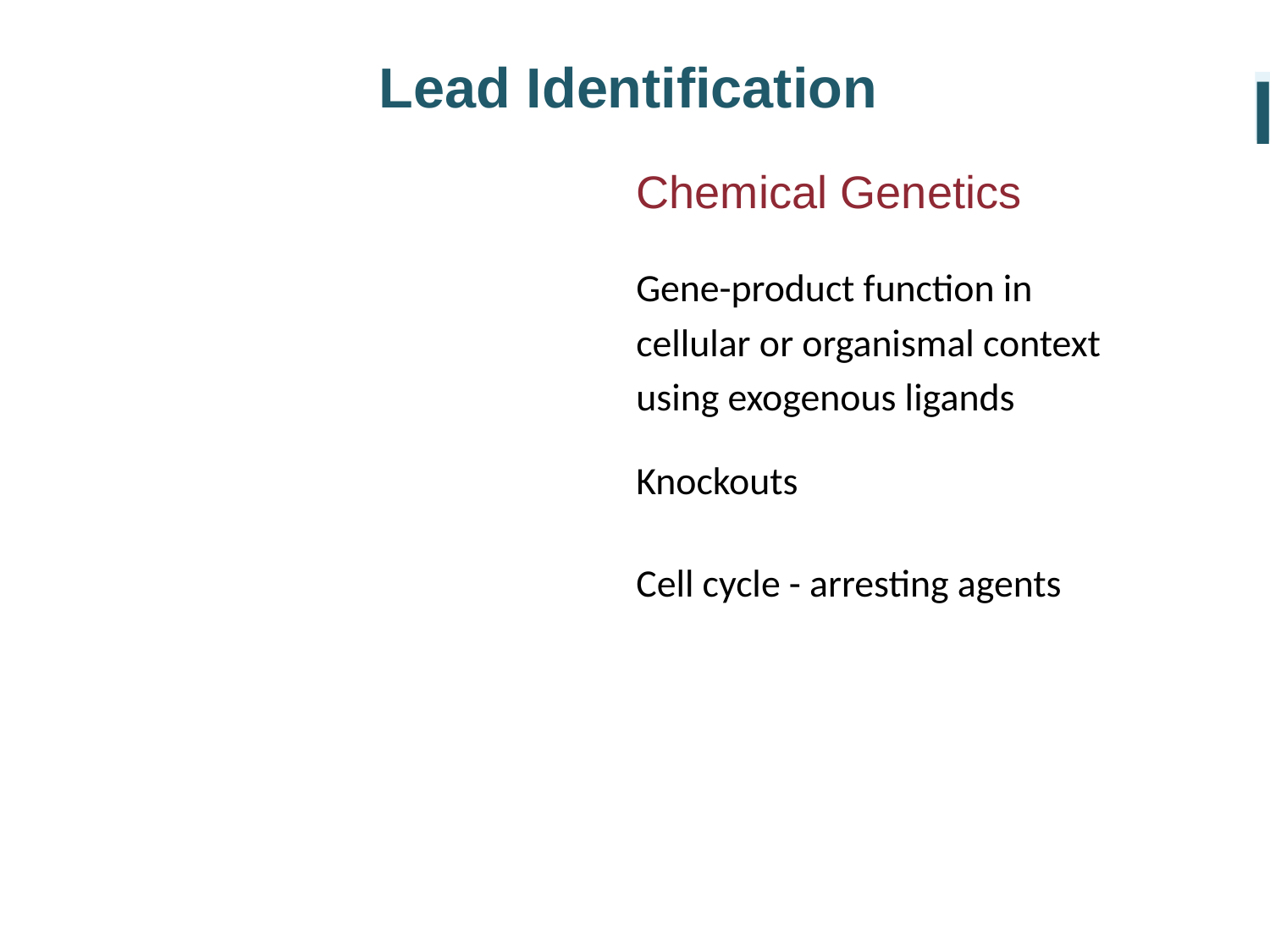

Lead Identification
I
Chemical Genetics
Gene-product function in cellular or organismal context using exogenous ligands
Knockouts
Cell cycle - arresting agents